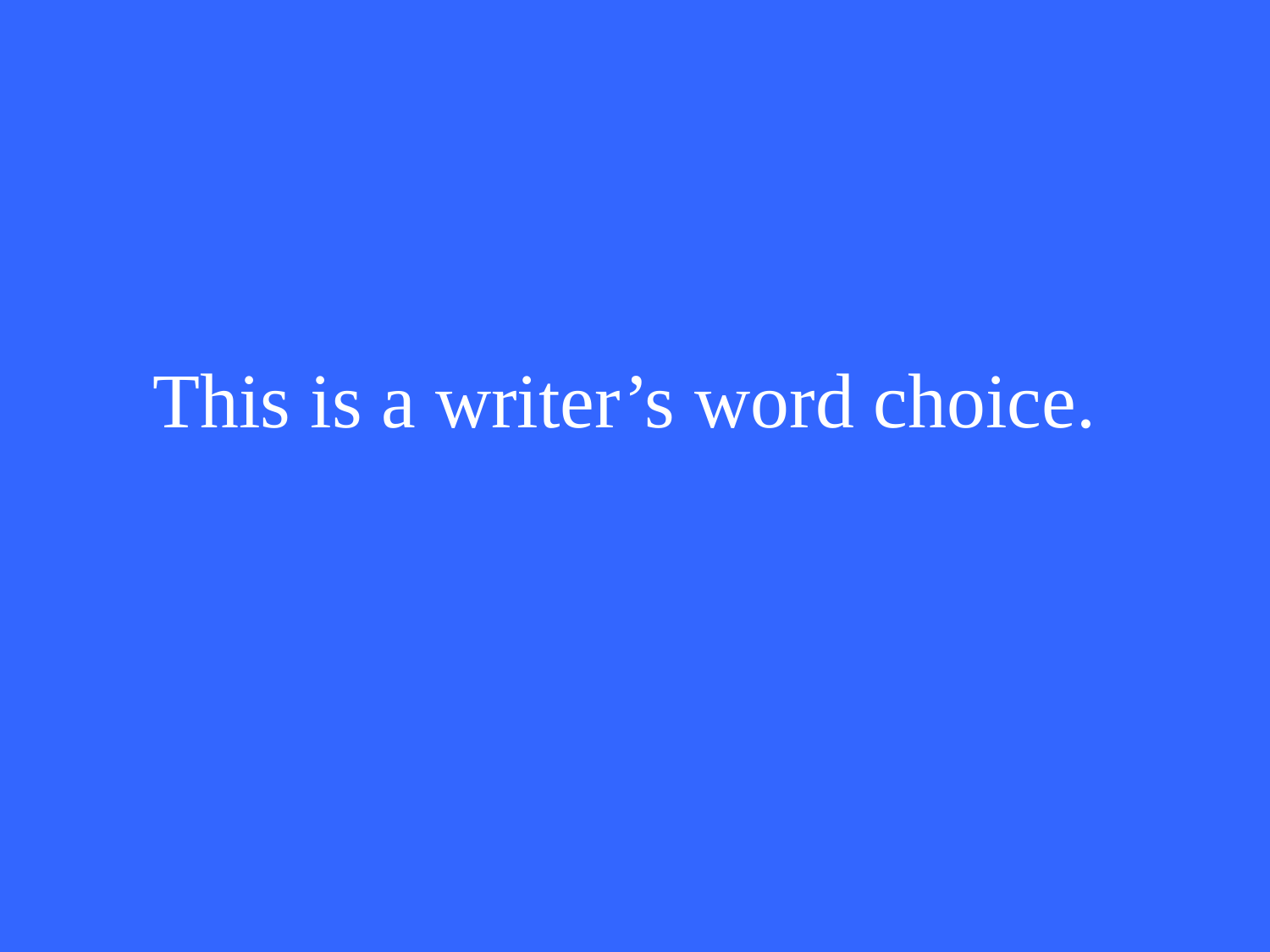

# This is a writer’s word choice.